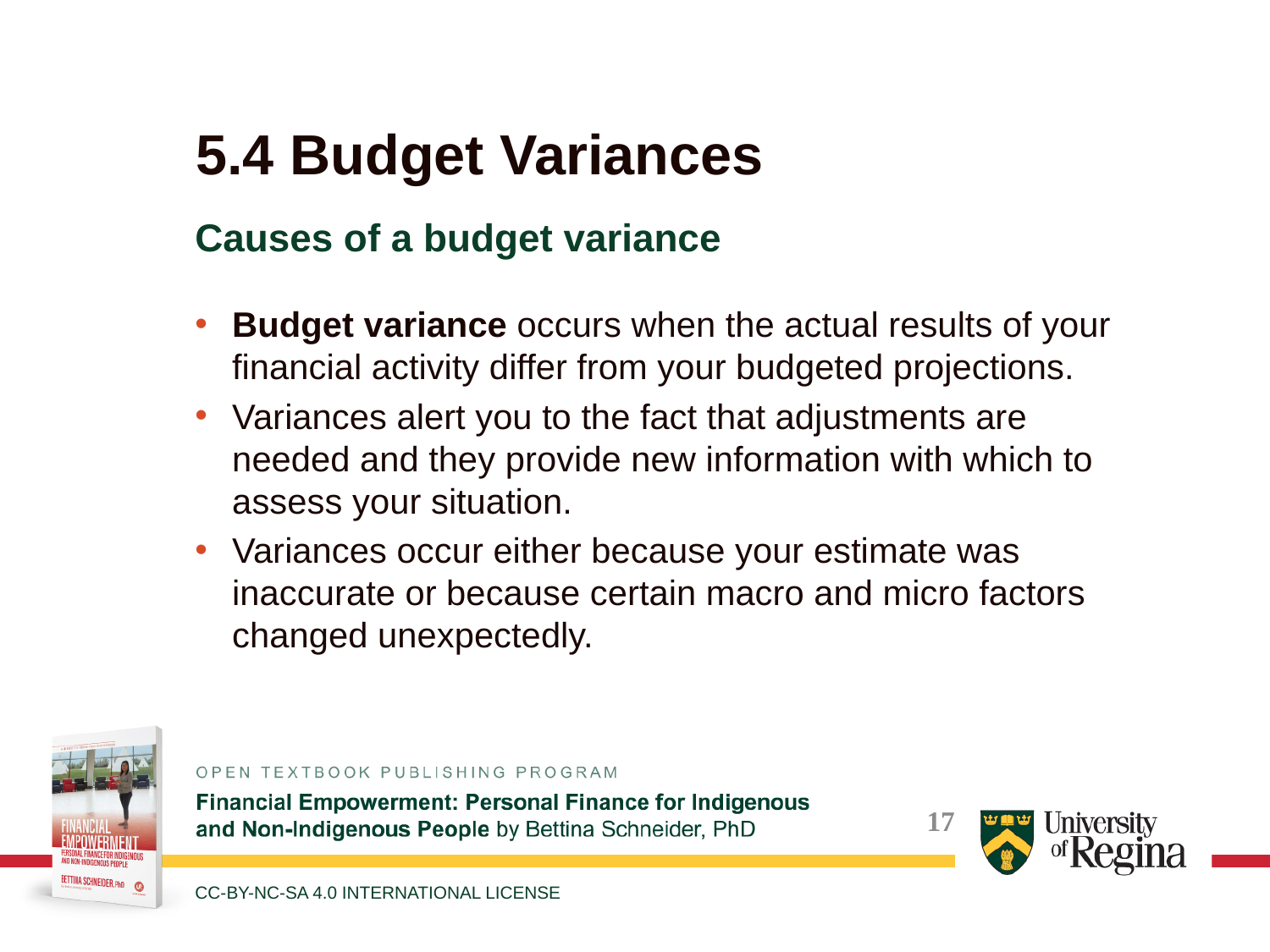

# 5.4 Budget Variances
Causes of a budget variance
Budget variance occurs when the actual results of your financial activity differ from your budgeted projections.
Variances alert you to the fact that adjustments are needed and they provide new information with which to assess your situation.
Variances occur either because your estimate was inaccurate or because certain macro and micro factors changed unexpectedly.

CC-BY-NC-SA 4.0 INTERNATIONAL LICENSE